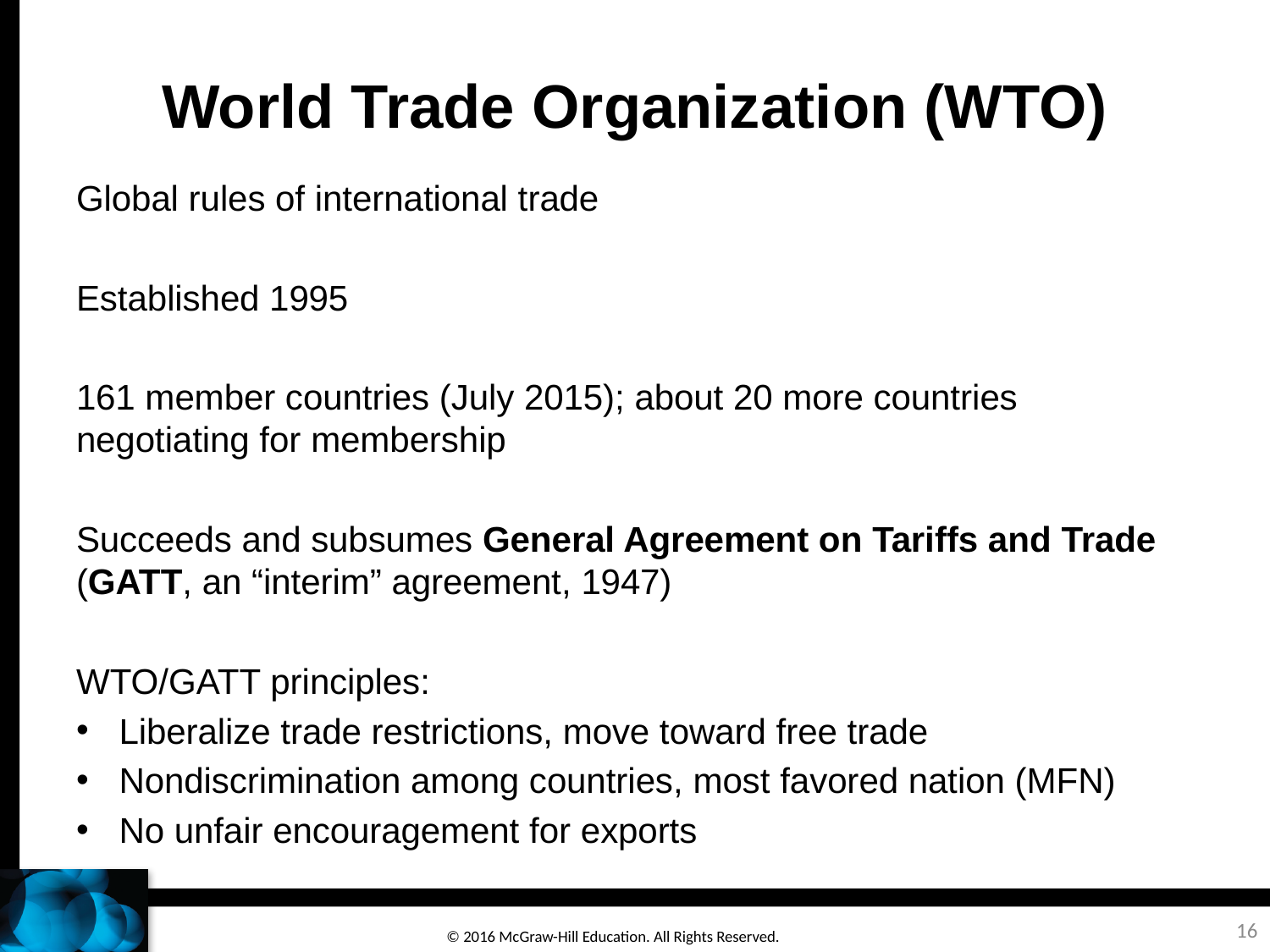

# World Trade Organization (WTO)
Global rules of international trade

Established 1995

161 member countries (July 2015); about 20 more countries negotiating for membership

Succeeds and subsumes General Agreement on Tariffs and Trade (GATT, an “interim” agreement, 1947)

WTO/GATT principles:
Liberalize trade restrictions, move toward free trade
Nondiscrimination among countries, most favored nation (MFN)
No unfair encouragement for exports

16
© 2016 McGraw-Hill Education. All Rights Reserved.